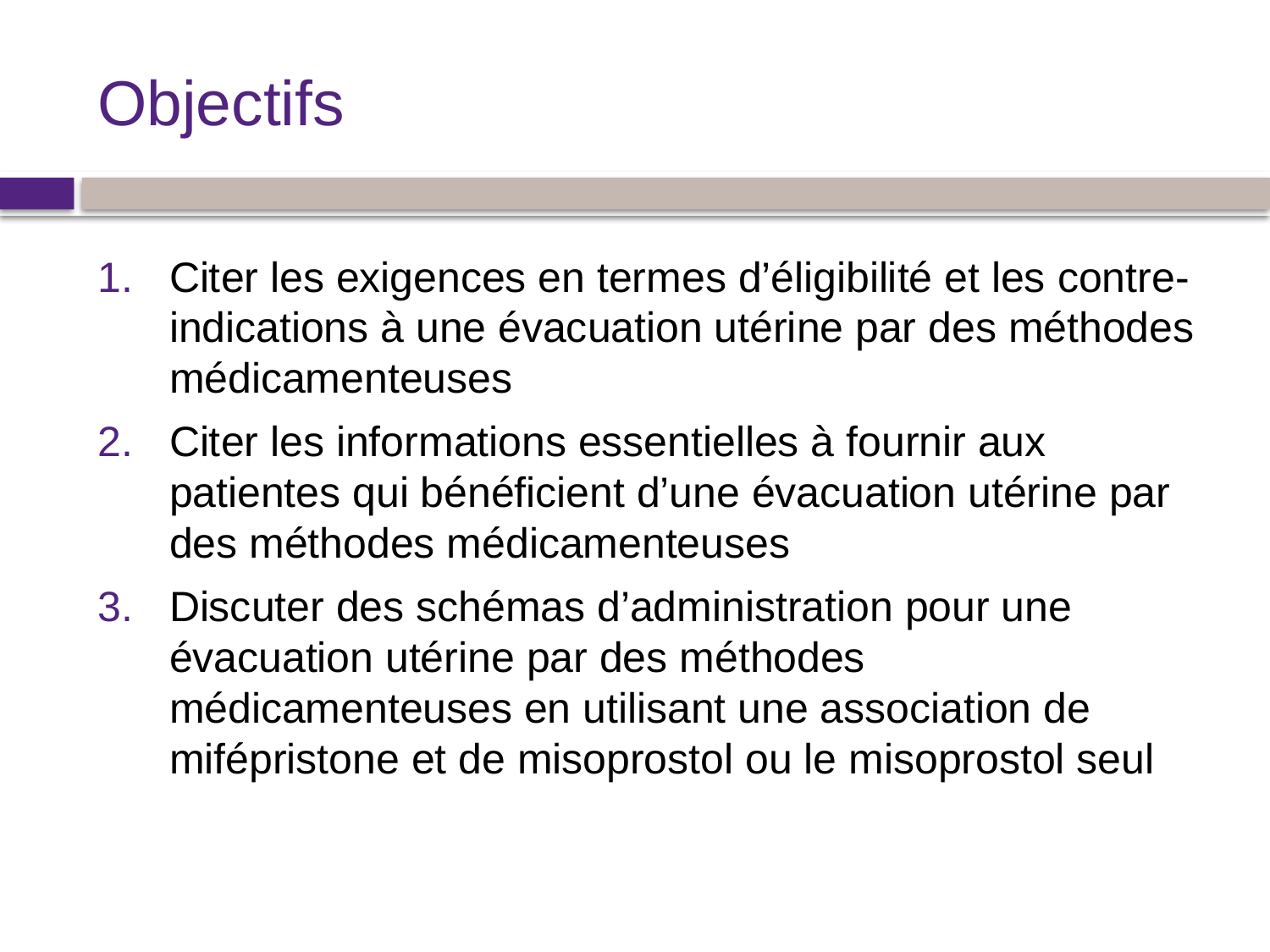

# Objectifs
Citer les exigences en termes d’éligibilité et les contre-indications à une évacuation utérine par des méthodes médicamenteuses
Citer les informations essentielles à fournir aux patientes qui bénéficient d’une évacuation utérine par des méthodes médicamenteuses
Discuter des schémas d’administration pour une évacuation utérine par des méthodes médicamenteuses en utilisant une association de mifépristone et de misoprostol ou le misoprostol seul